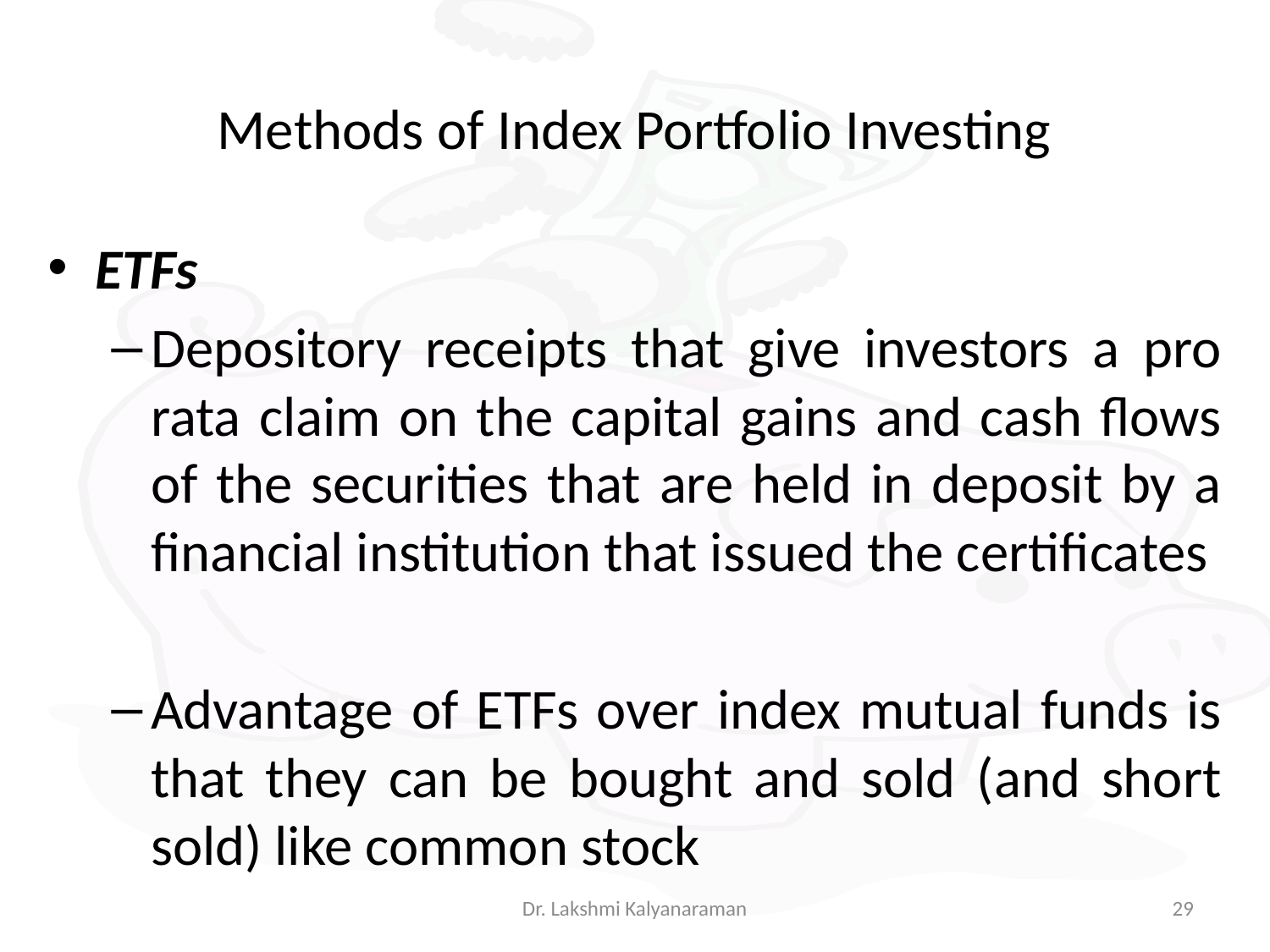

# Methods of Index Portfolio Investing
ETFs
Depository receipts that give investors a pro rata claim on the capital gains and cash flows of the securities that are held in deposit by a financial institution that issued the certificates

Advantage of ETFs over index mutual funds is that they can be bought and sold (and short sold) like common stock

Dr. Lakshmi Kalyanaraman
29